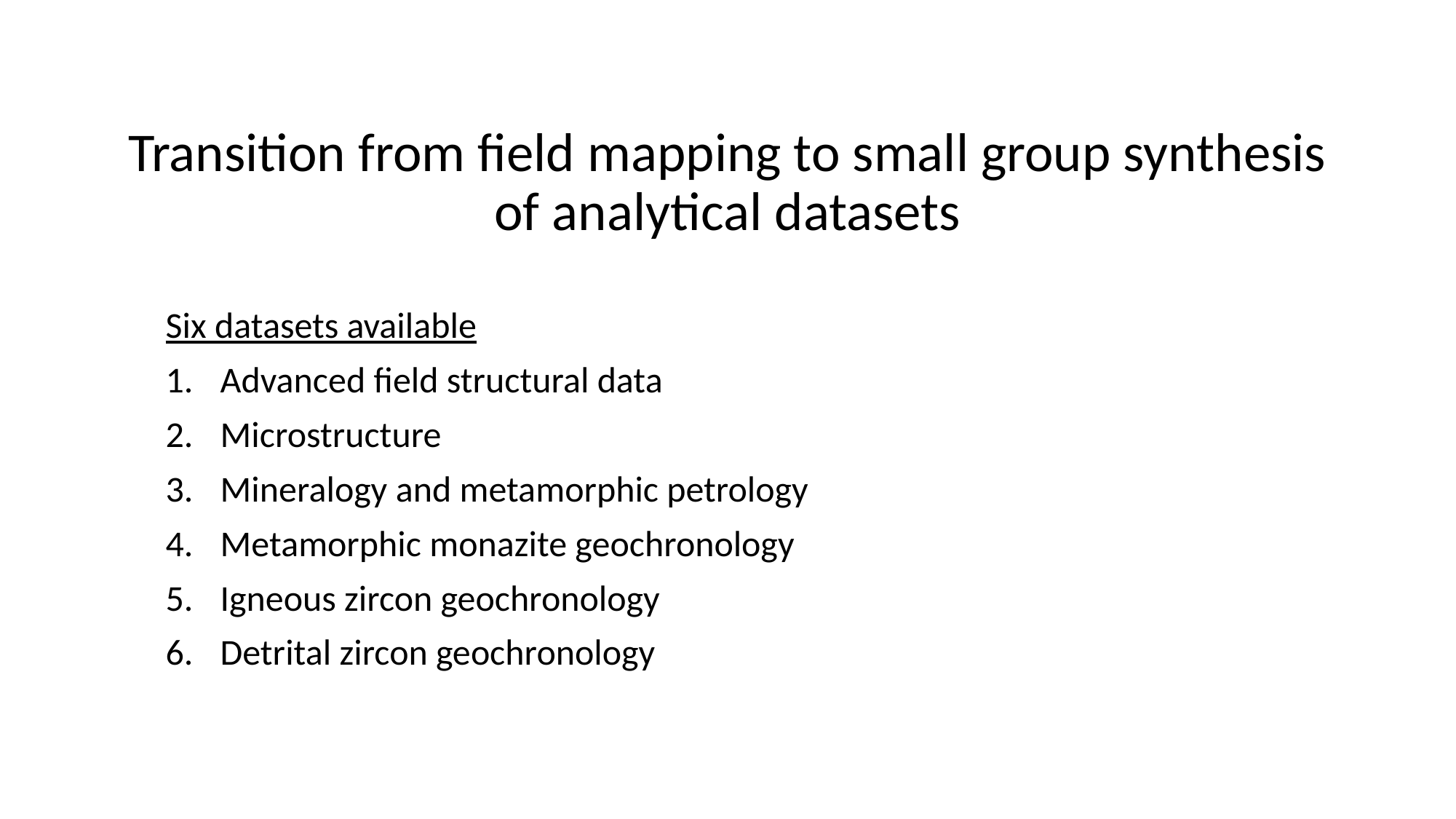

# Transition from field mapping to small group synthesis of analytical datasets
Six datasets available
Advanced field structural data
Microstructure
Mineralogy and metamorphic petrology
Metamorphic monazite geochronology
Igneous zircon geochronology
Detrital zircon geochronology